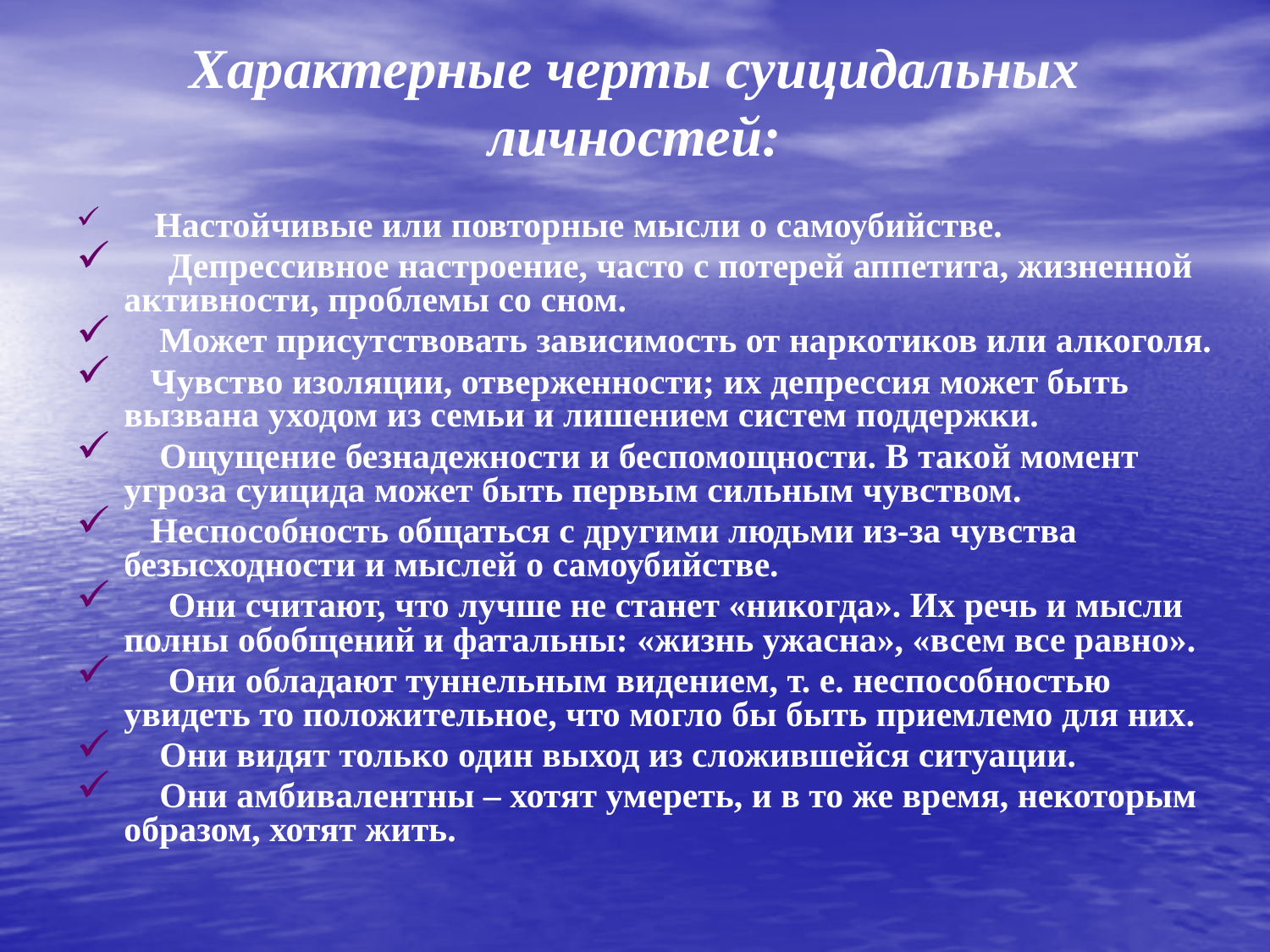

# Характерные черты суицидальных личностей:

     Настойчивые или повторные мысли о самоубийстве.
     Депрессивное настроение, часто с потерей аппетита, жизненной активности, проблемы со сном.
    Может присутствовать зависимость от наркотиков или алкоголя.
   Чувство изоляции, отверженности; их депрессия может быть вызвана уходом из семьи и лишением систем поддержки.
    Ощущение безнадежности и беспомощности. В такой момент угроза суицида может быть первым сильным чувством.
   Неспособность общаться с другими людьми из-за чувства безысходности и мыслей о самоубийстве.
     Они считают, что лучше не станет «никогда». Их речь и мысли полны обобщений и фатальны: «жизнь ужасна», «всем все равно».
     Они обладают туннельным видением, т. е. неспособностью увидеть то положительное, что могло бы быть приемлемо для них.
    Они видят только один выход из сложившейся ситуации.
    Они амбивалентны – хотят умереть, и в то же время, некоторым образом, хотят жить.